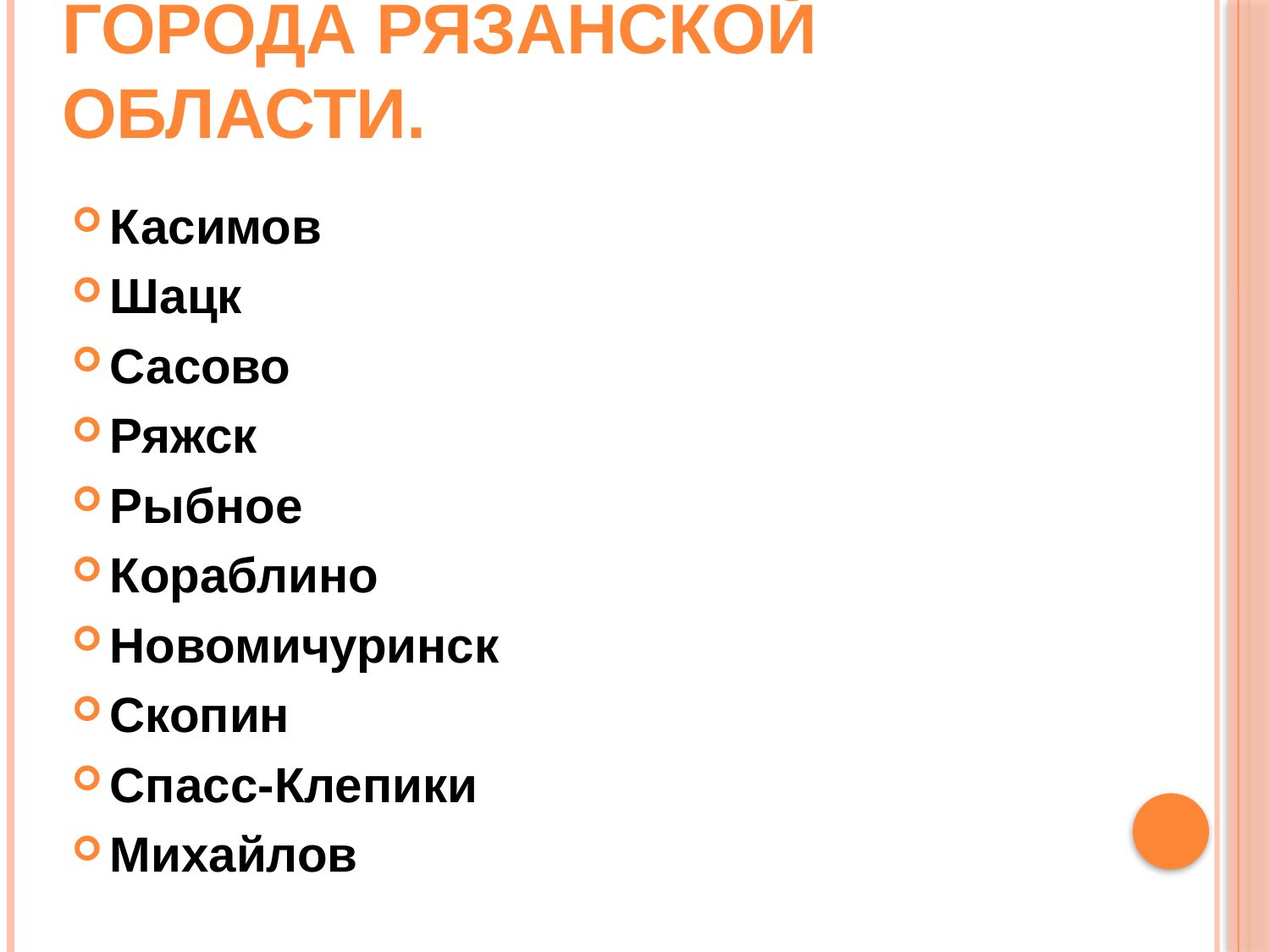

# Города Рязанской области.
Касимов
Шацк
Сасово
Ряжск
Рыбное
Кораблино
Новомичуринск
Скопин
Спасс-Клепики
Михайлов